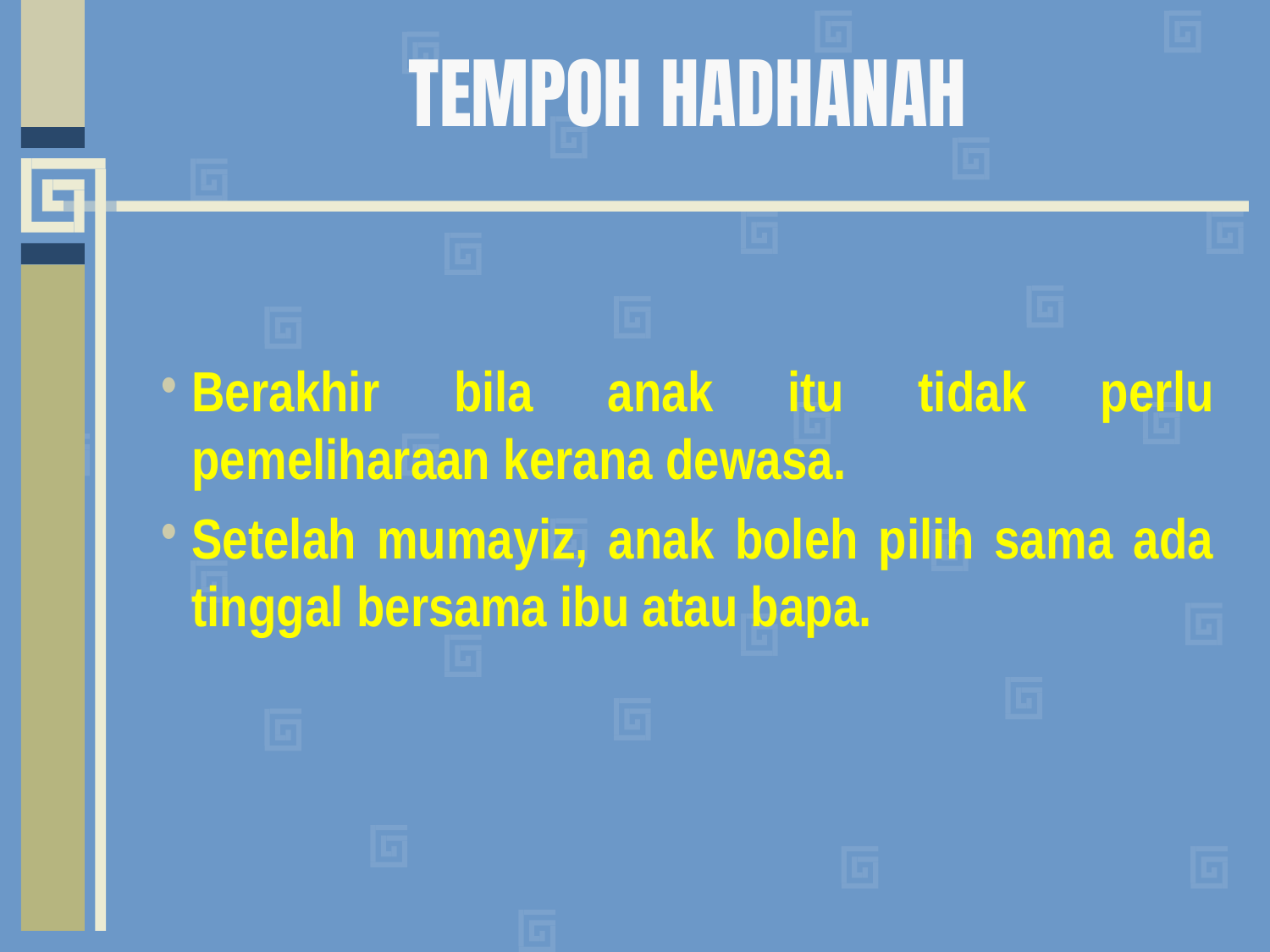

# TEMPOH HADHANAH
Berakhir bila anak itu tidak perlu pemeliharaan kerana dewasa.
Setelah mumayiz, anak boleh pilih sama ada tinggal bersama ibu atau bapa.